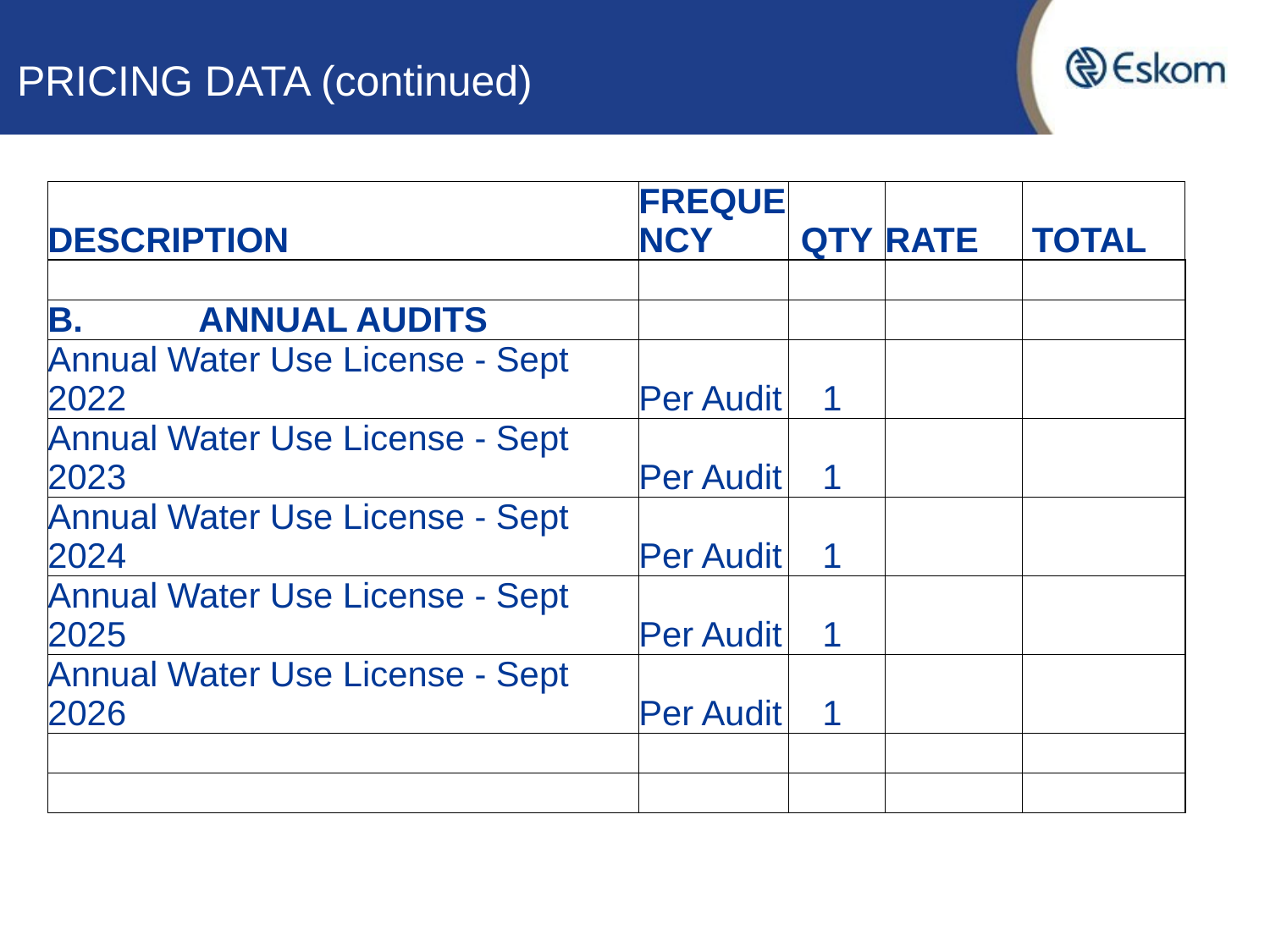

# PRICING DATA (continued)
| DESCRIPTION | FREQUENCY | QTY | RATE | TOTAL |
| --- | --- | --- | --- | --- |
|  |  |  |  |  |
| B. ANNUAL AUDITS |  |  |  |  |
| Annual Water Use License - Sept 2022 | Per Audit | 1 |  |  |
| Annual Water Use License - Sept 2023 | Per Audit | 1 |  |  |
| Annual Water Use License - Sept 2024 | Per Audit | 1 |  |  |
| Annual Water Use License - Sept 2025 | Per Audit | 1 |  |  |
| Annual Water Use License - Sept 2026 | Per Audit | 1 |  |  |
|  |  |  |  |  |
|  |  |  |  |  |

.